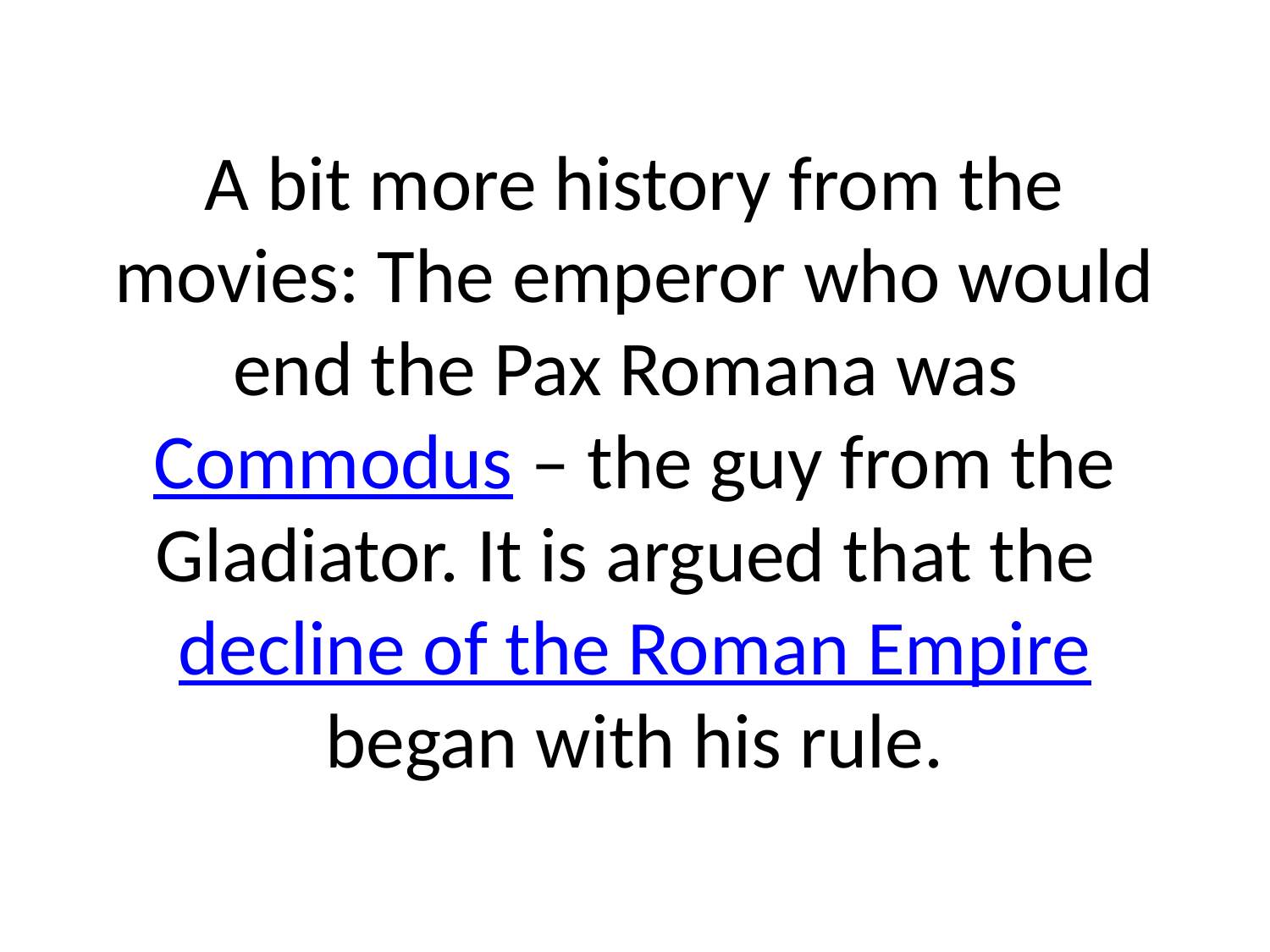

# A bit more history from the movies: The emperor who would end the Pax Romana was Commodus – the guy from the Gladiator. It is argued that the decline of the Roman Empire began with his rule.